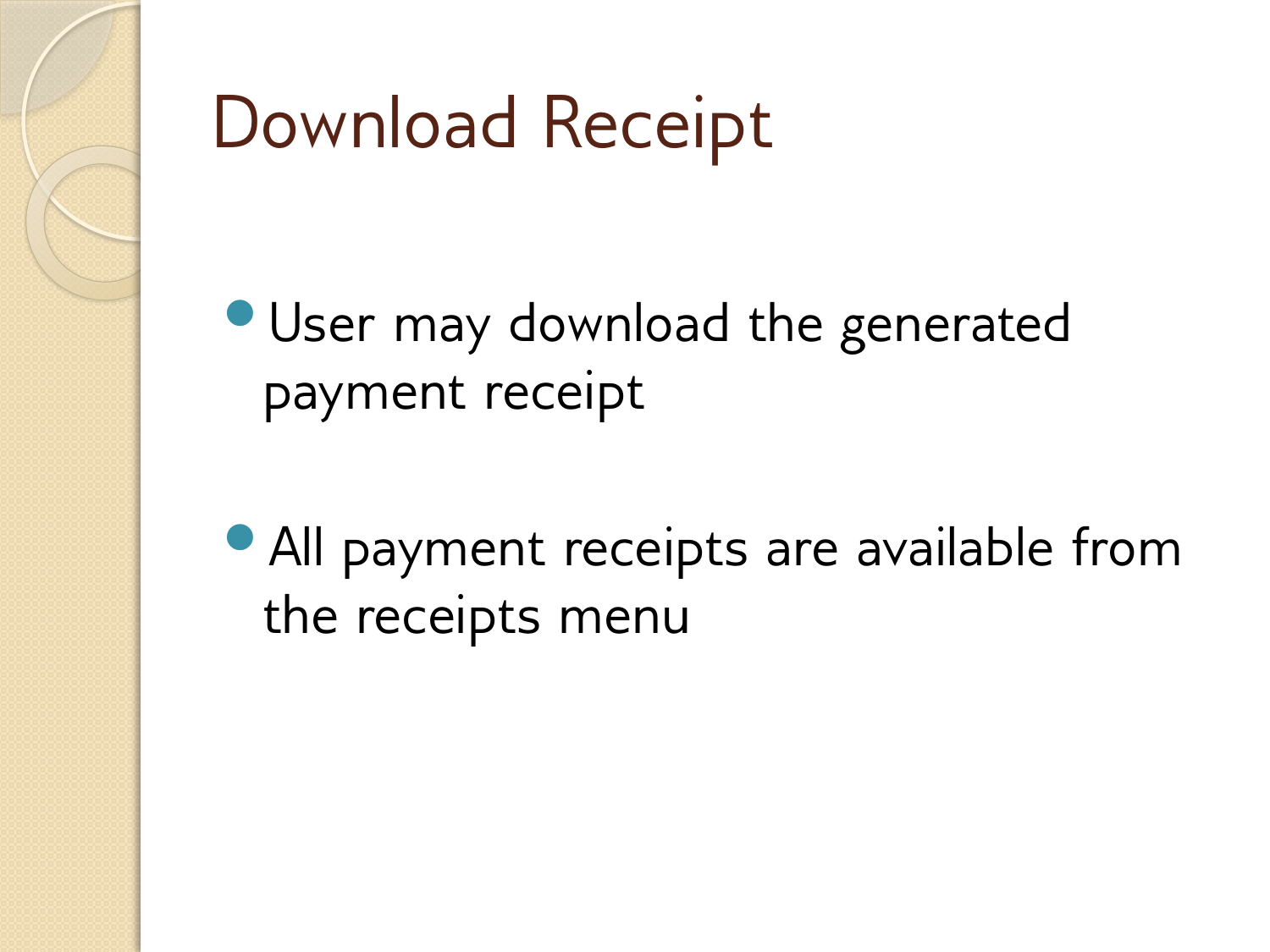

# Download Receipt

User may download the generated payment receipt

All payment receipts are available from the receipts menu